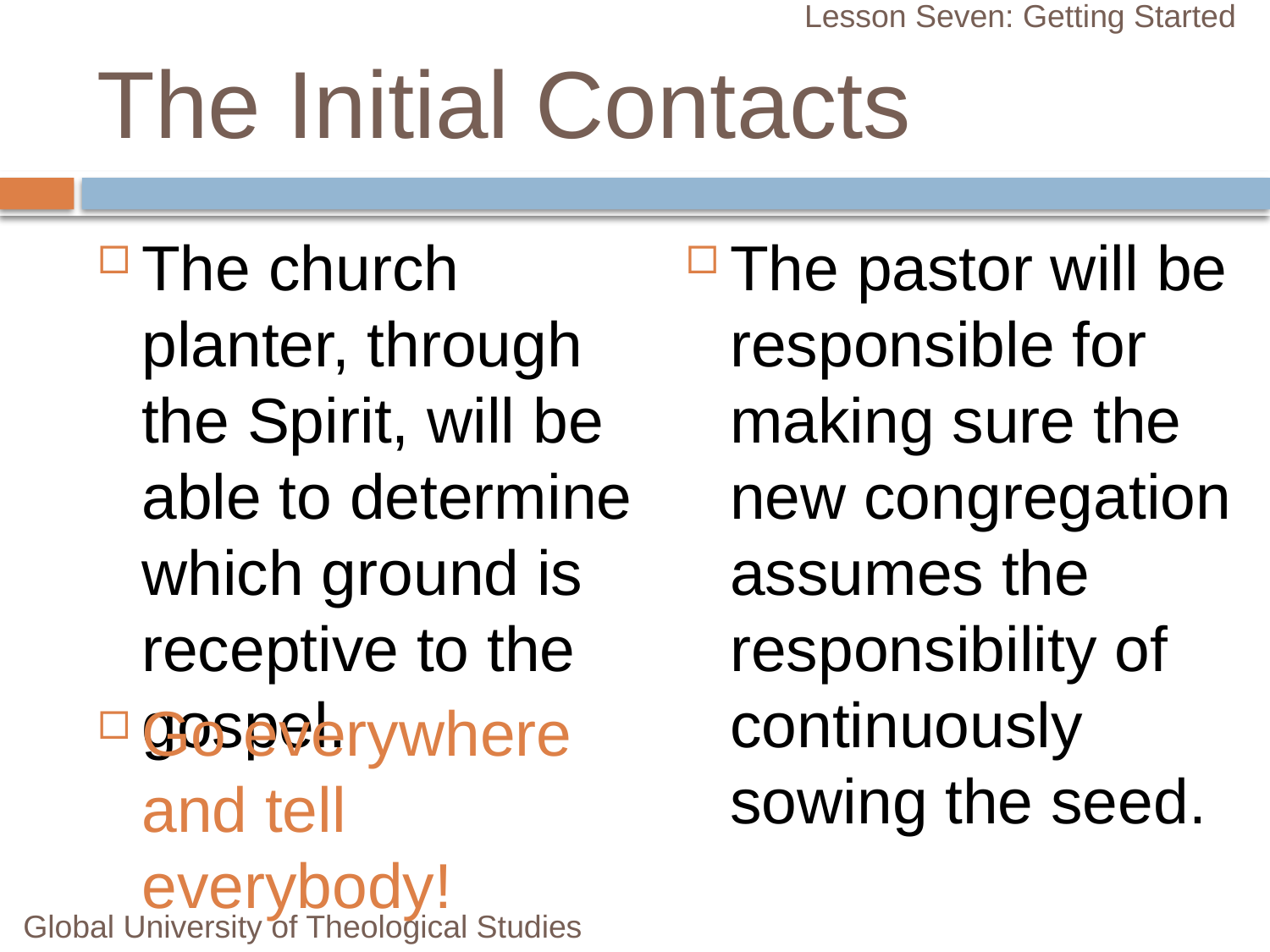

Lesson Seven: Getting Started
# The Initial Contacts
The church planter, through the Spirit, will be able to determine which ground is receptive to the gospel.
The pastor will be responsible for making sure the new congregation assumes the responsibility of continuously sowing the seed.
Go everywhere and tell everybody!
Global University of Theological Studies